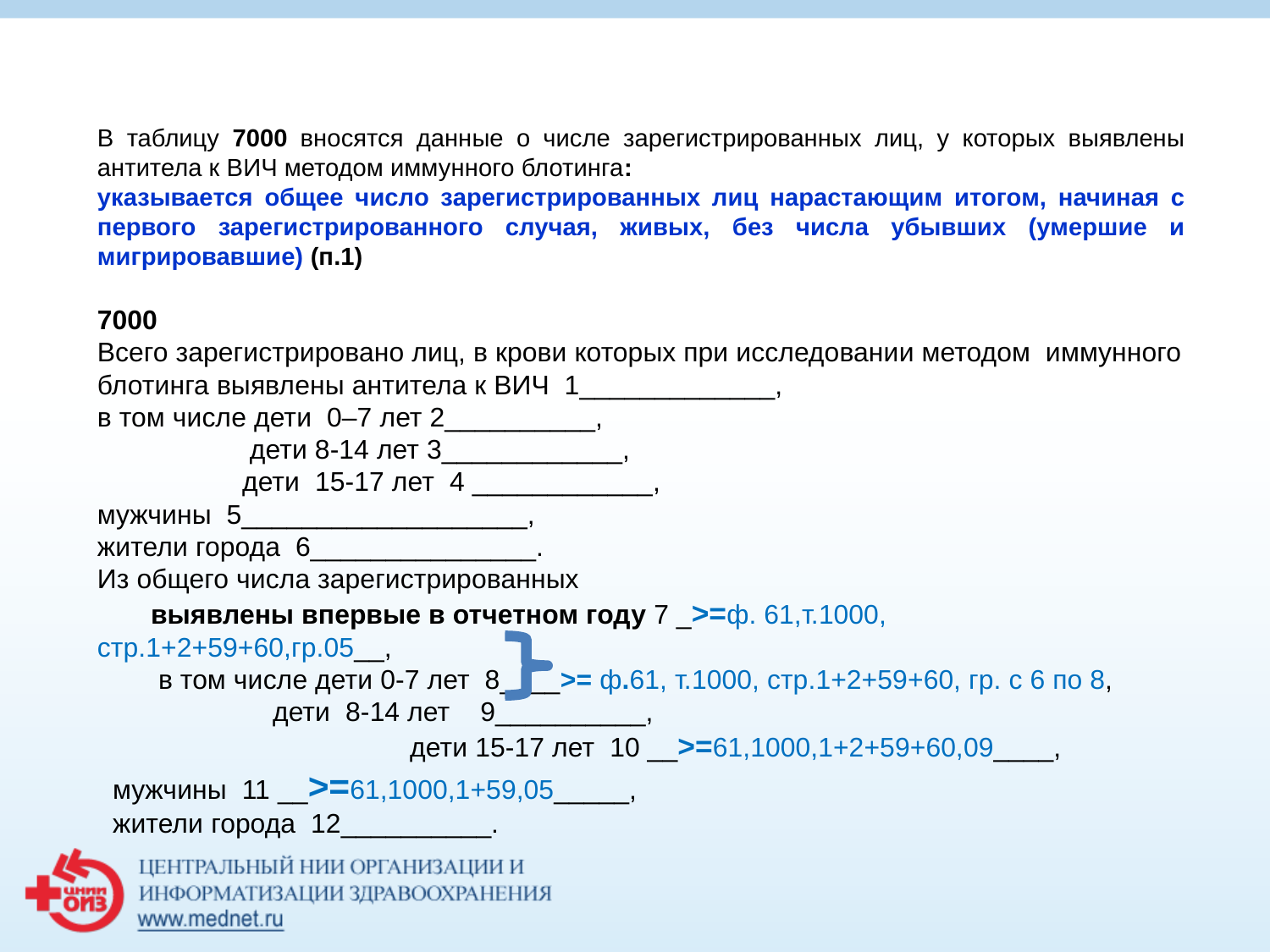

В таблицу 7000 вносятся данные о числе зарегистрированных лиц, у которых выявлены антитела к ВИЧ методом иммунного блотинга:
указывается общее число зарегистрированных лиц нарастающим итогом, начиная с первого зарегистрированного случая, живых, без числа убывших (умершие и мигрировавшие) (п.1)

7000
Всего зарегистрировано лиц, в крови которых при исследовании методом  иммунного блотинга выявлены антитела к ВИЧ  1_____________,
в том числе дети  0–7 лет 2__________,
                    дети 8-14 лет 3____________,
                   дети  15-17 лет  4 ____________,
мужчины  5___________________,
жители города  6_______________.
Из общего числа зарегистрированных
       выявлены впервые в отчетном году 7 _>=ф. 61,т.1000, стр.1+2+59+60,гр.05__,
        в том числе дети 0-7 лет  8____>= ф.61, т.1000, стр.1+2+59+60, гр. с 6 по 8,
                       дети  8-14 лет    9__________,
                                         дети 15-17 лет  10 __>=61,1000,1+2+59+60,09____,
  мужчины  11 __>=61,1000,1+59,05_____,
  жители города  12__________.